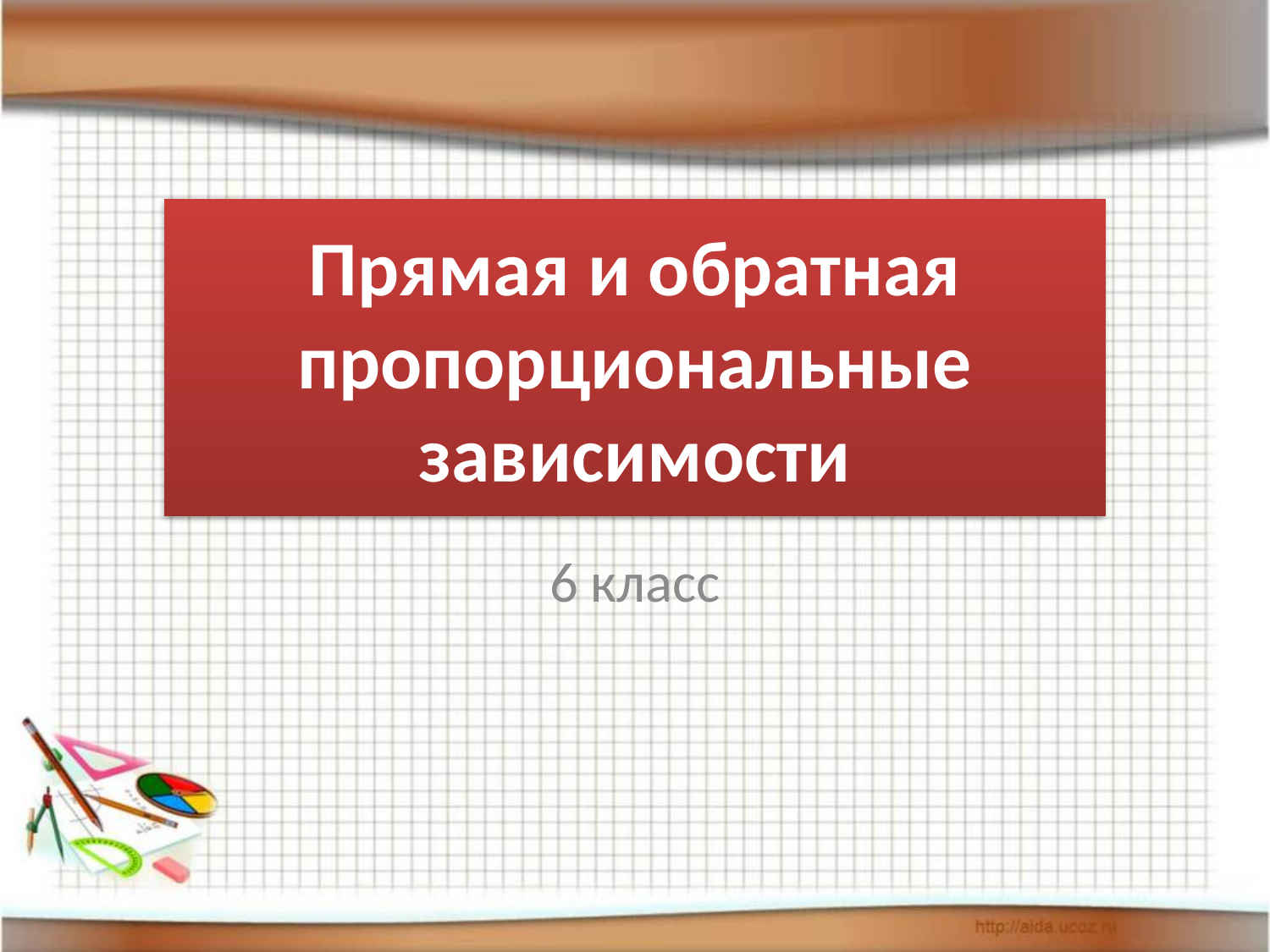

# Прямая и обратная пропорциональные зависимости
6 класс